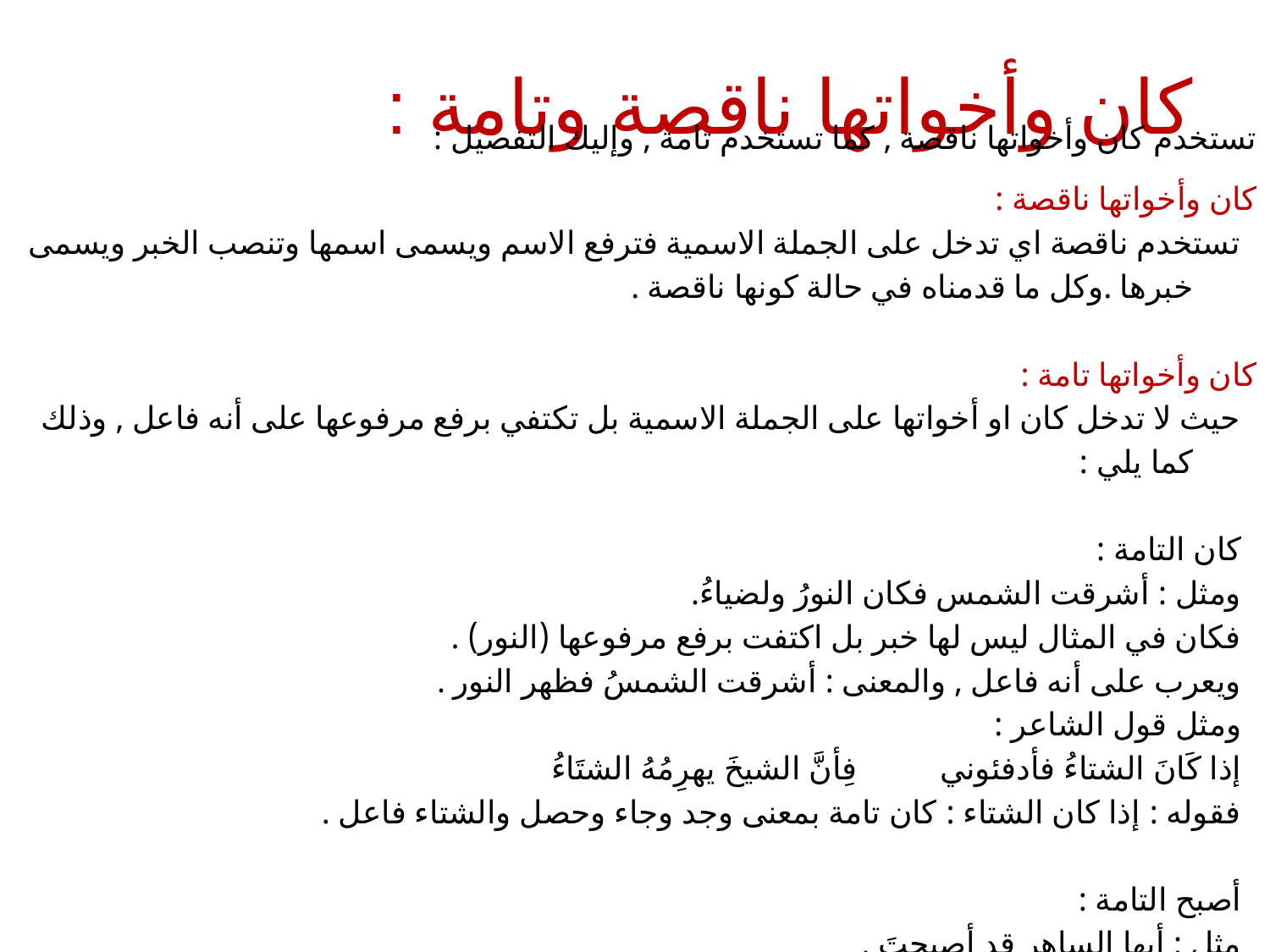

# كان وأخواتها ناقصة وتامة :
تستخدم كان وأخواتها ناقصة , كما تستخدم تامة , وإليك التفصيل :
كان وأخواتها ناقصة :
تستخدم ناقصة اي تدخل على الجملة الاسمية فترفع الاسم ويسمى اسمها وتنصب الخبر ويسمى خبرها .وكل ما قدمناه في حالة كونها ناقصة .

كان وأخواتها تامة :
حيث لا تدخل كان او أخواتها على الجملة الاسمية بل تكتفي برفع مرفوعها على أنه فاعل , وذلك كما يلي :

كان التامة :
ومثل : أشرقت الشمس فكان النورُ ولضياءُ.
فكان في المثال ليس لها خبر بل اكتفت برفع مرفوعها (النور) .
ويعرب على أنه فاعل , والمعنى : أشرقت الشمسُ فظهر النور .
ومثل قول الشاعر :
إذا كَانَ الشتاءُ فأدفئوني          فِأنَّ الشيخَ يهرِمُهُ الشتَاءُ
فقوله : إذا كان الشتاء : كان تامة بمعنى وجد وجاء وحصل والشتاء فاعل .

أصبح التامة :
مثل : أيها الساهر قد أصبحتَ .
أي دخلت في وقت الصباح , فأصبحت : فعل وفاعل .